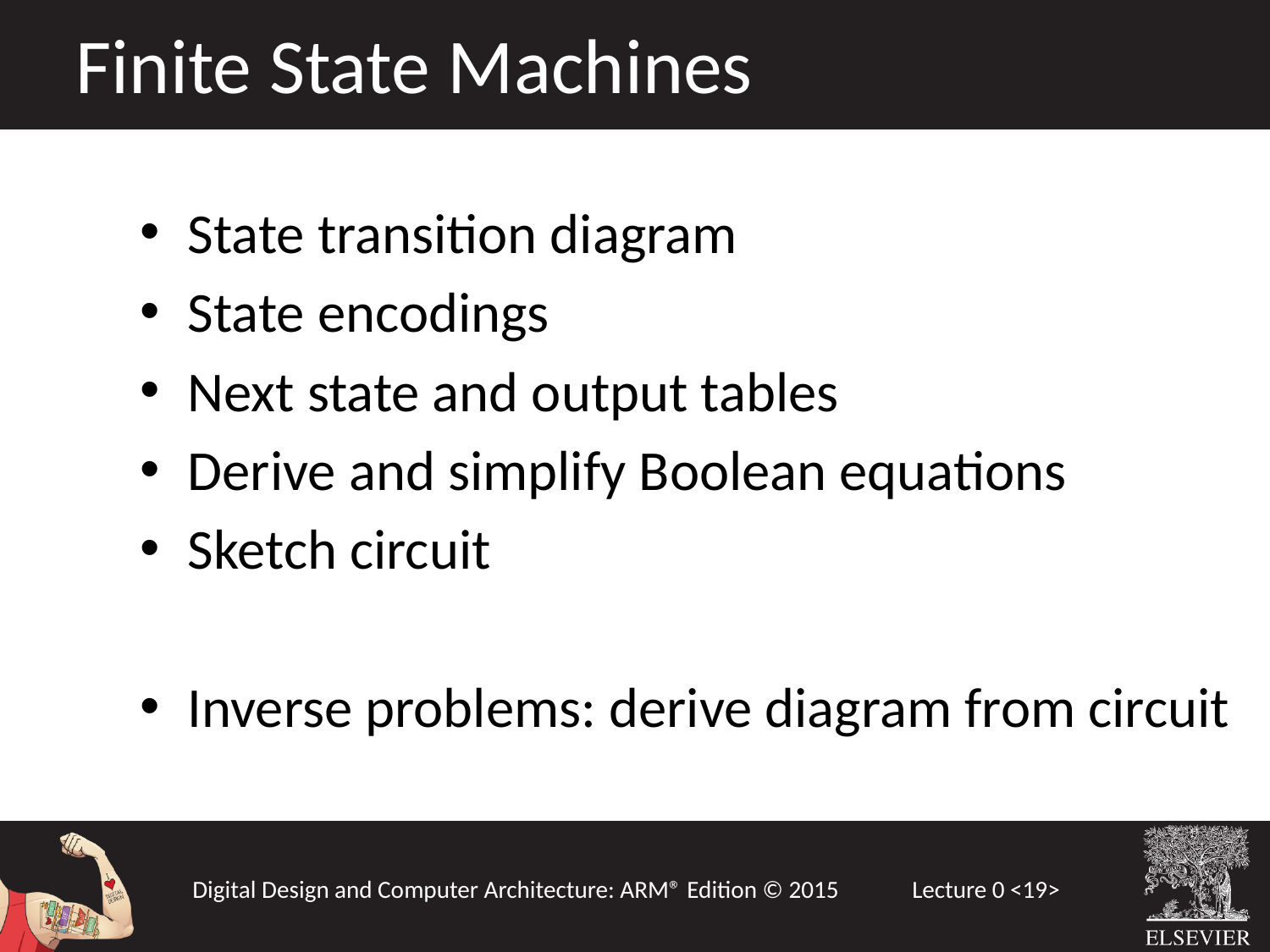

Finite State Machines
State transition diagram
State encodings
Next state and output tables
Derive and simplify Boolean equations
Sketch circuit

Inverse problems: derive diagram from circuit